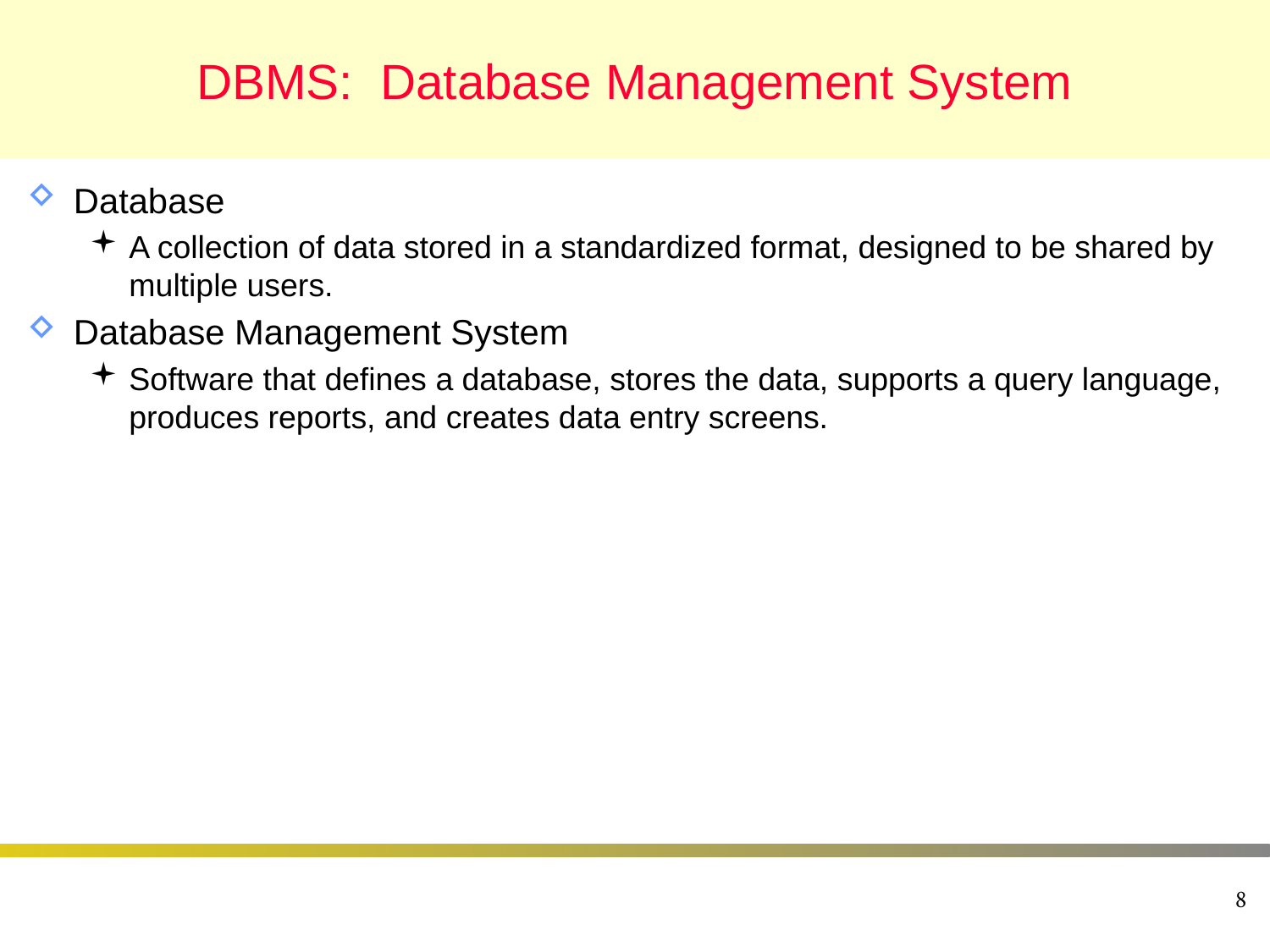

# DBMS:  Database Management System
Database
A collection of data stored in a standardized format, designed to be shared by multiple users.
Database Management System
Software that defines a database, stores the data, supports a query language, produces reports, and creates data entry screens.
8